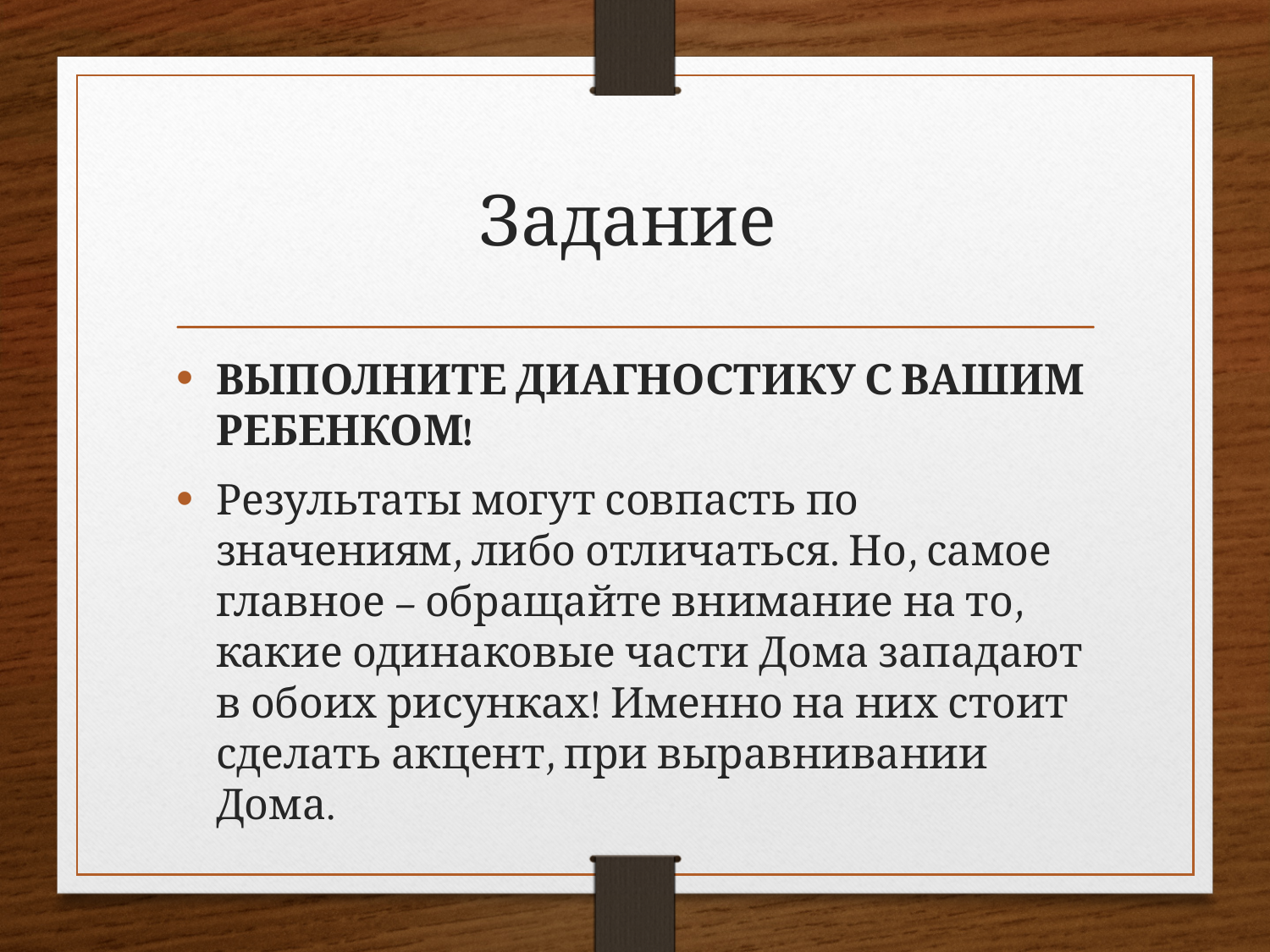

# Задание
ВЫПОЛНИТЕ ДИАГНОСТИКУ С ВАШИМ РЕБЕНКОМ!
Результаты могут совпасть по значениям, либо отличаться. Но, самое главное – обращайте внимание на то, какие одинаковые части Дома западают в обоих рисунках! Именно на них стоит сделать акцент, при выравнивании Дома.